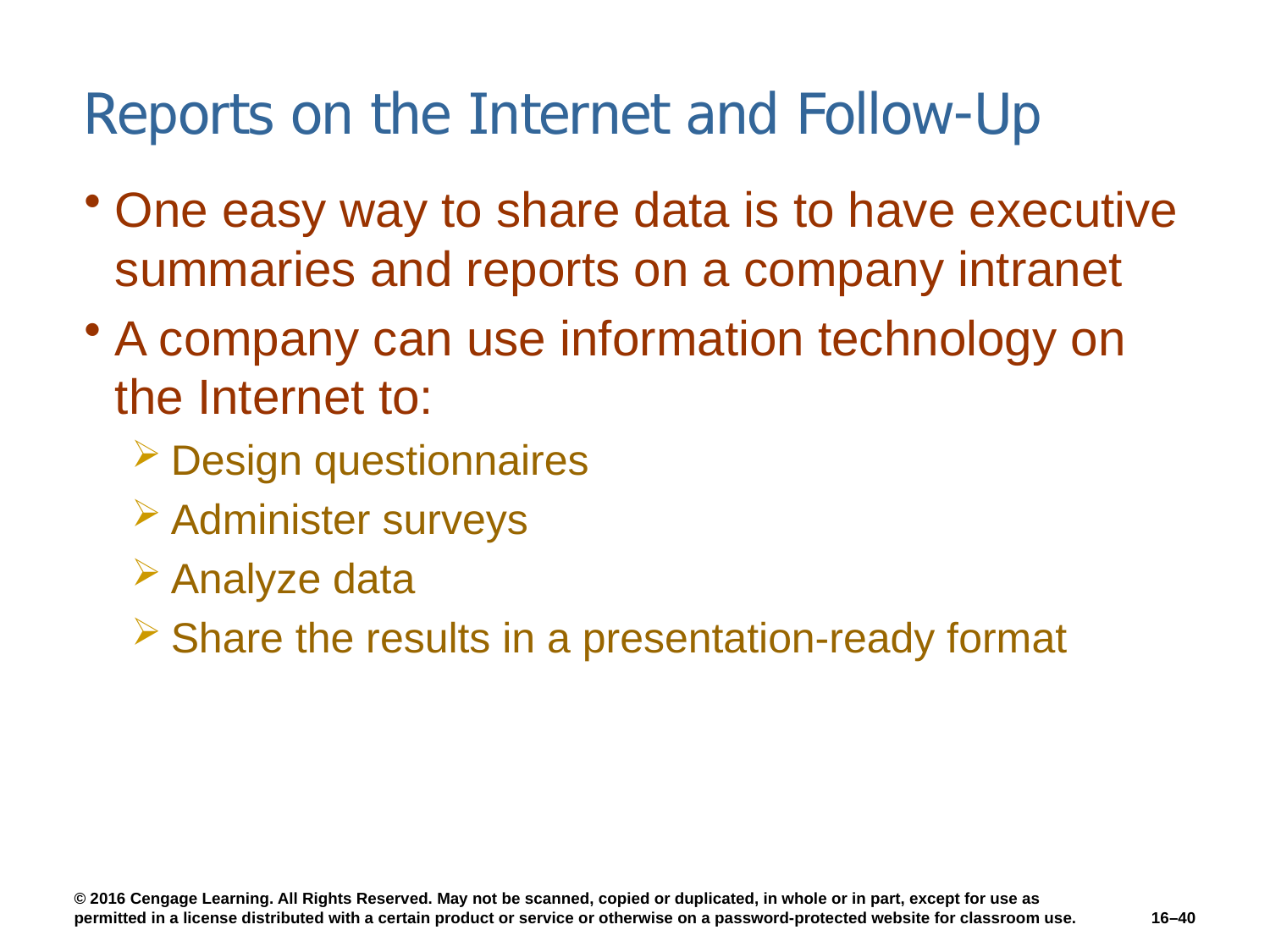

# Reports on the Internet and Follow-Up
One easy way to share data is to have executive summaries and reports on a company intranet
A company can use information technology on the Internet to:
Design questionnaires
Administer surveys
Analyze data
Share the results in a presentation-ready format
16–40
© 2016 Cengage Learning. All Rights Reserved. May not be scanned, copied or duplicated, in whole or in part, except for use as permitted in a license distributed with a certain product or service or otherwise on a password-protected website for classroom use.